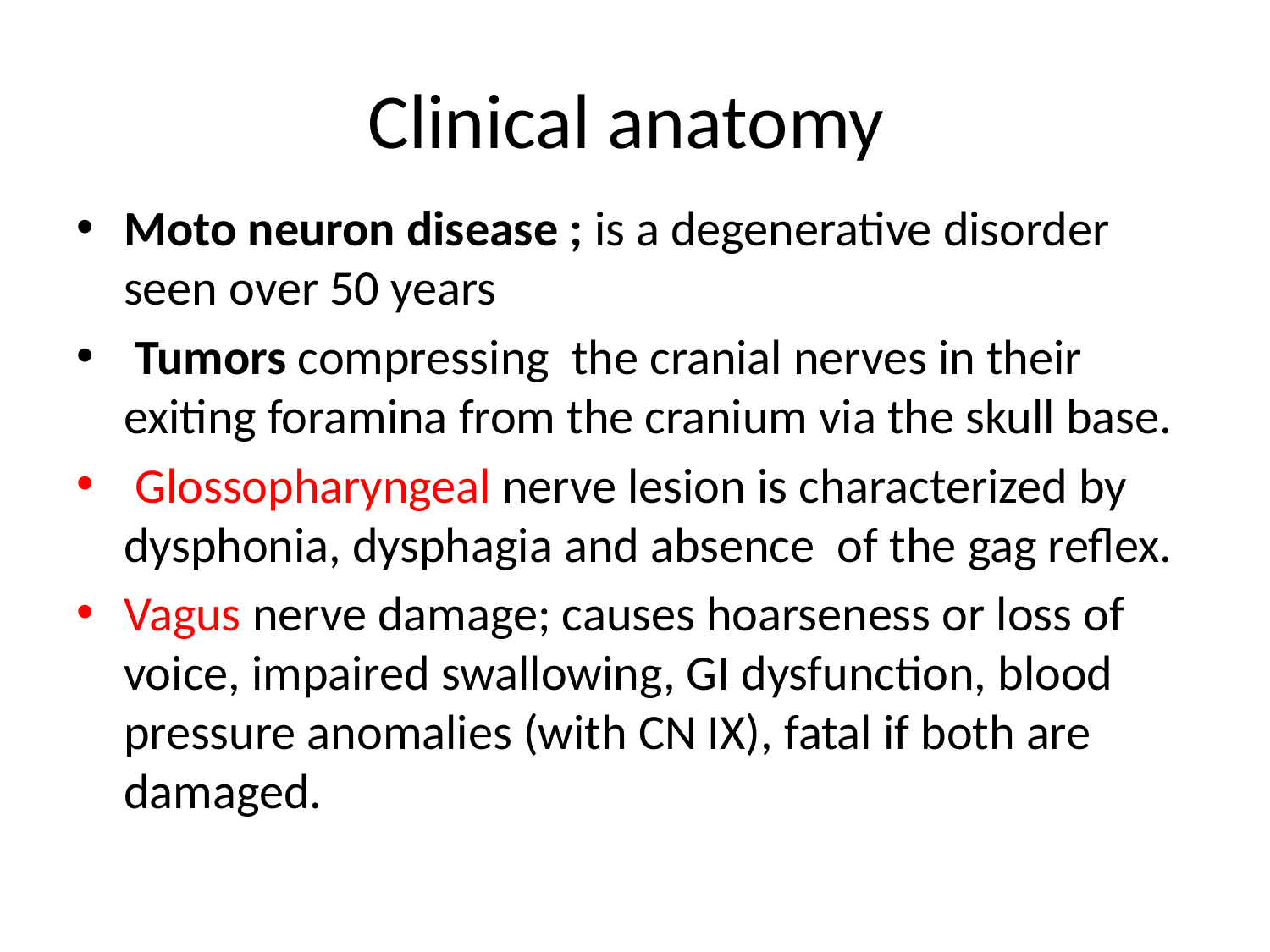

# Clinical anatomy
Moto neuron disease ; is a degenerative disorder seen over 50 years
 Tumors compressing  the cranial nerves in their exiting foramina from the cranium via the skull base.
 Glossopharyngeal nerve lesion is characterized by dysphonia, dysphagia and absence  of the gag reflex.
Vagus nerve damage; causes hoarseness or loss of voice, impaired swallowing, GI dysfunction, blood pressure anomalies (with CN IX), fatal if both are  damaged.